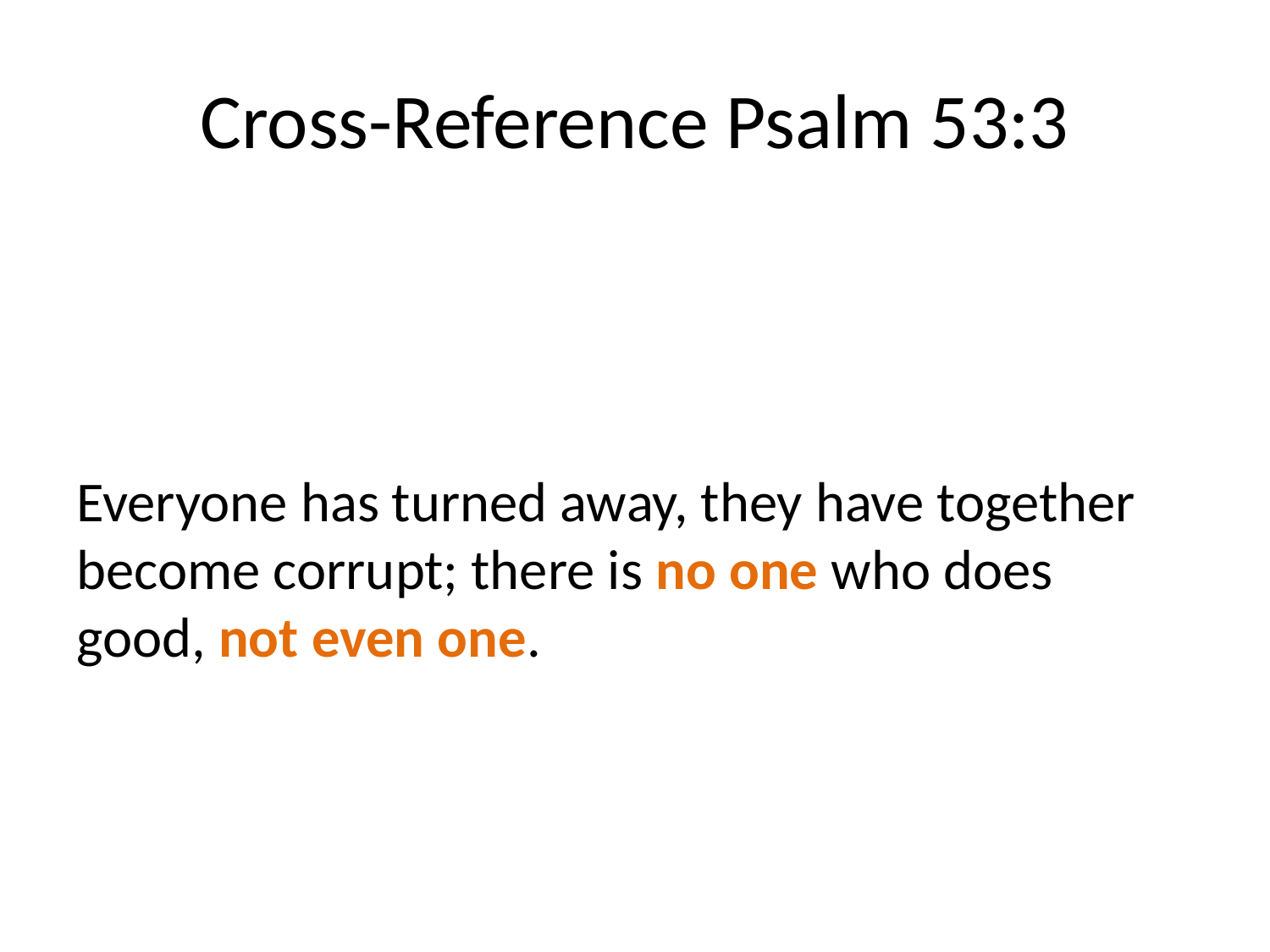

# Cross-Reference Psalm 53:3

Everyone has turned away, they have together become corrupt; there is no one who does good, not even one.